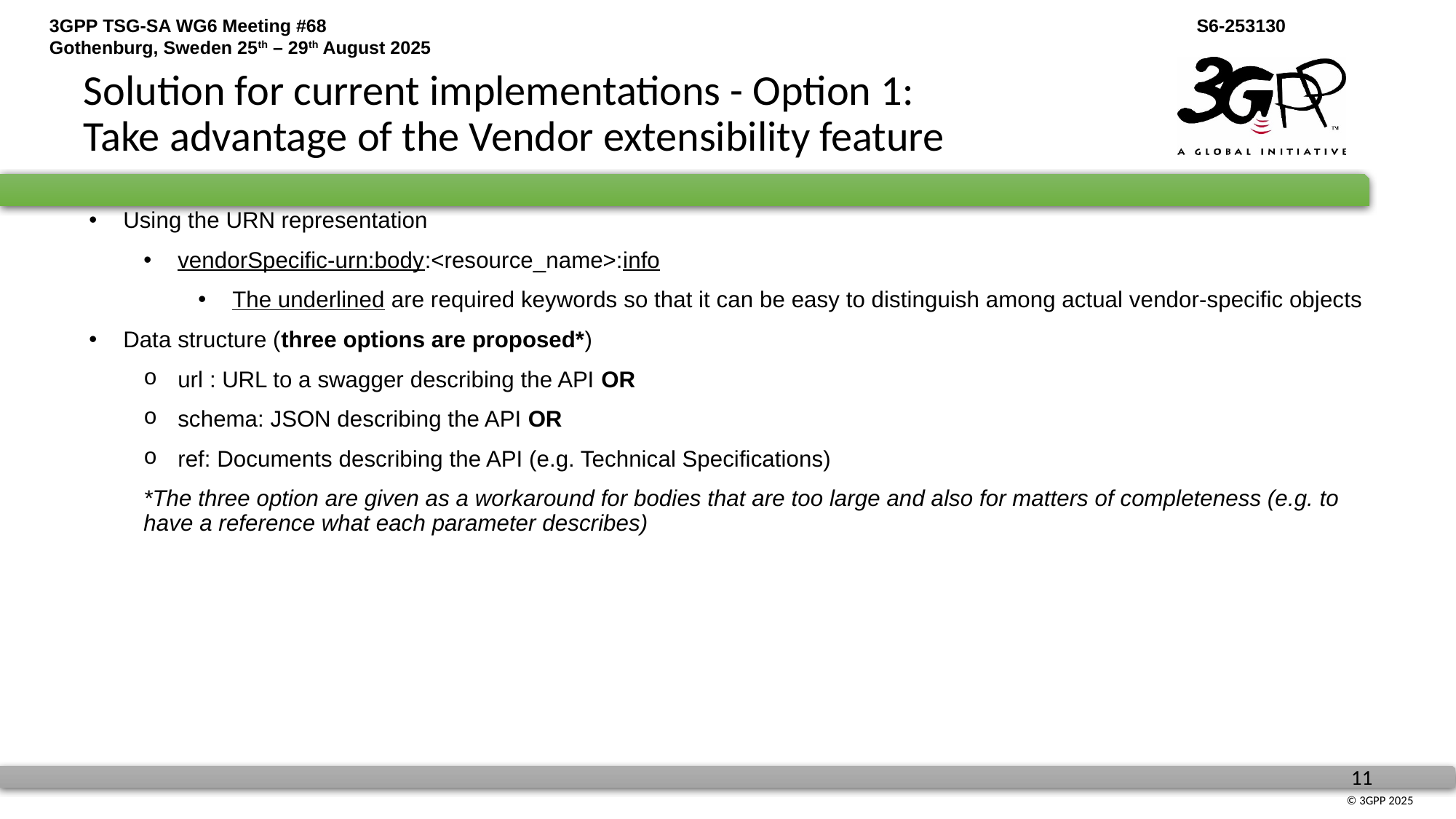

Solution for current implementations - Option 1:
Take advantage of the Vendor extensibility feature
Using the URN representation
vendorSpecific-urn:body:<resource_name>:info
The underlined are required keywords so that it can be easy to distinguish among actual vendor-specific objects
Data structure (three options are proposed*)
url : URL to a swagger describing the API OR
schema: JSON describing the API OR
ref: Documents describing the API (e.g. Technical Specifications)
*The three option are given as a workaround for bodies that are too large and also for matters of completeness (e.g. to have a reference what each parameter describes)